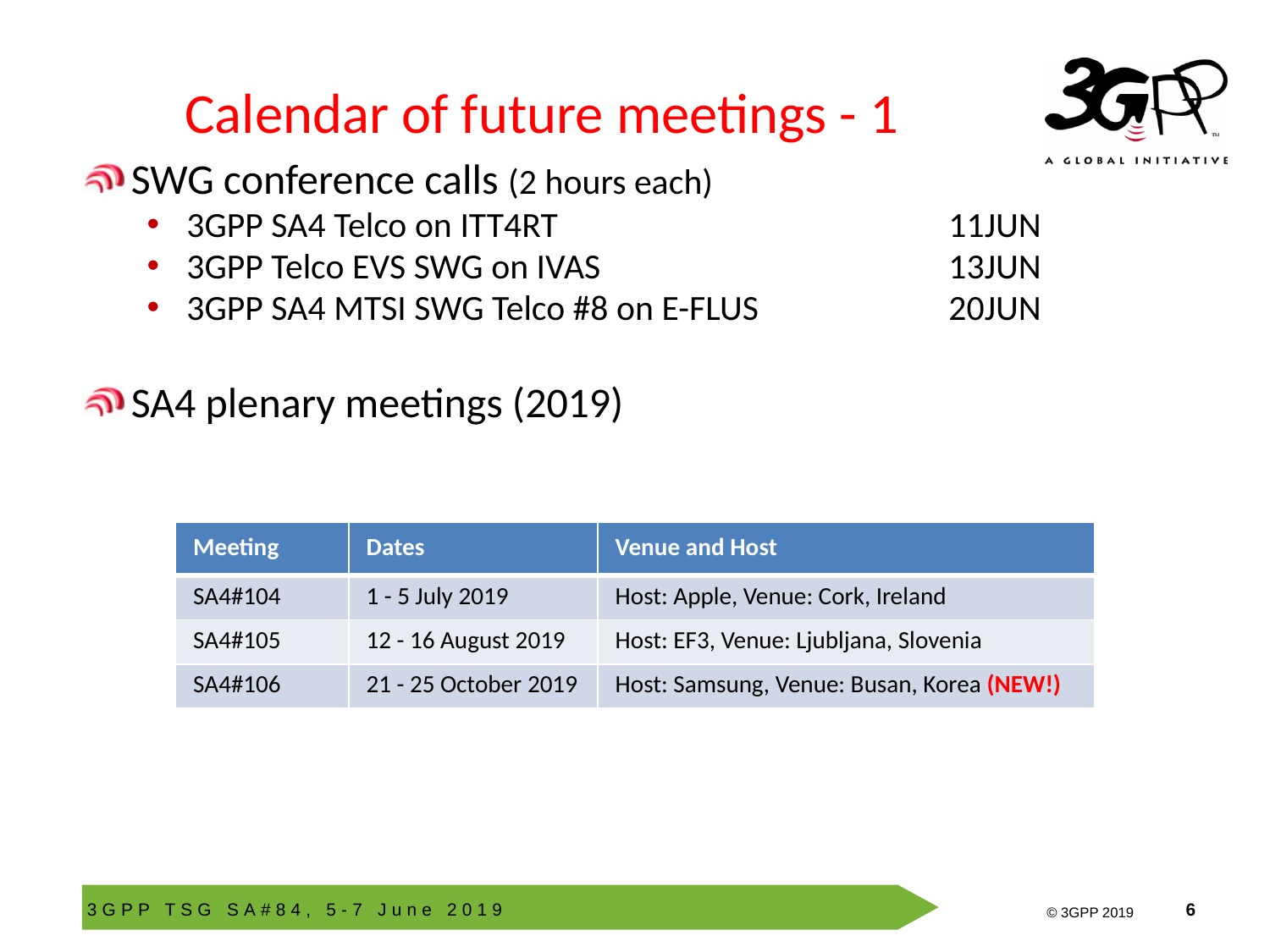

# Calendar of future meetings - 1
SWG conference calls (2 hours each)
3GPP SA4 Telco on ITT4RT				11JUN
3GPP Telco EVS SWG on IVAS			13JUN
3GPP SA4 MTSI SWG Telco #8 on E-FLUS		20JUN

SA4 plenary meetings (2019)

| Meeting | Dates | Venue and Host |
| --- | --- | --- |
| SA4#104 | 1 - 5 July 2019 | Host: Apple, Venue: Cork, Ireland |
| SA4#105 | 12 - 16 August 2019 | Host: EF3, Venue: Ljubljana, Slovenia |
| SA4#106 | 21 - 25 October 2019 | Host: Samsung, Venue: Busan, Korea (NEW!) |